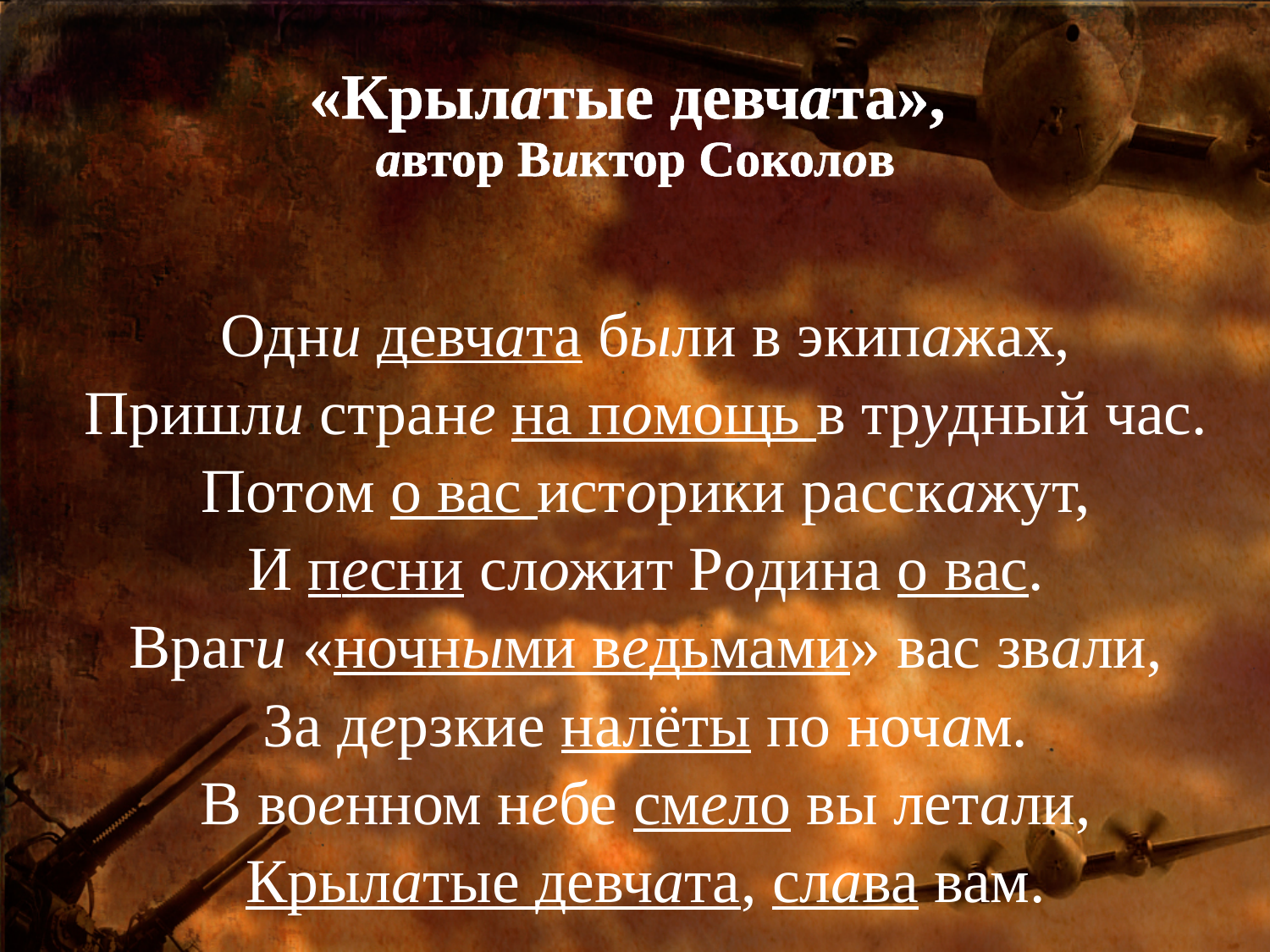

«Крылатые девчата»,
автор Виктор Соколов

Одни девчата были в экипажах,
Пришли стране на помощь в трудный час.
Потом о вас историки расскажут,
И песни сложит Родина о вас.
Враги «ночными ведьмами» вас звали,
За дерзкие налёты по ночам.
В военном небе смело вы летали,
Крылатые девчата, слава вам.